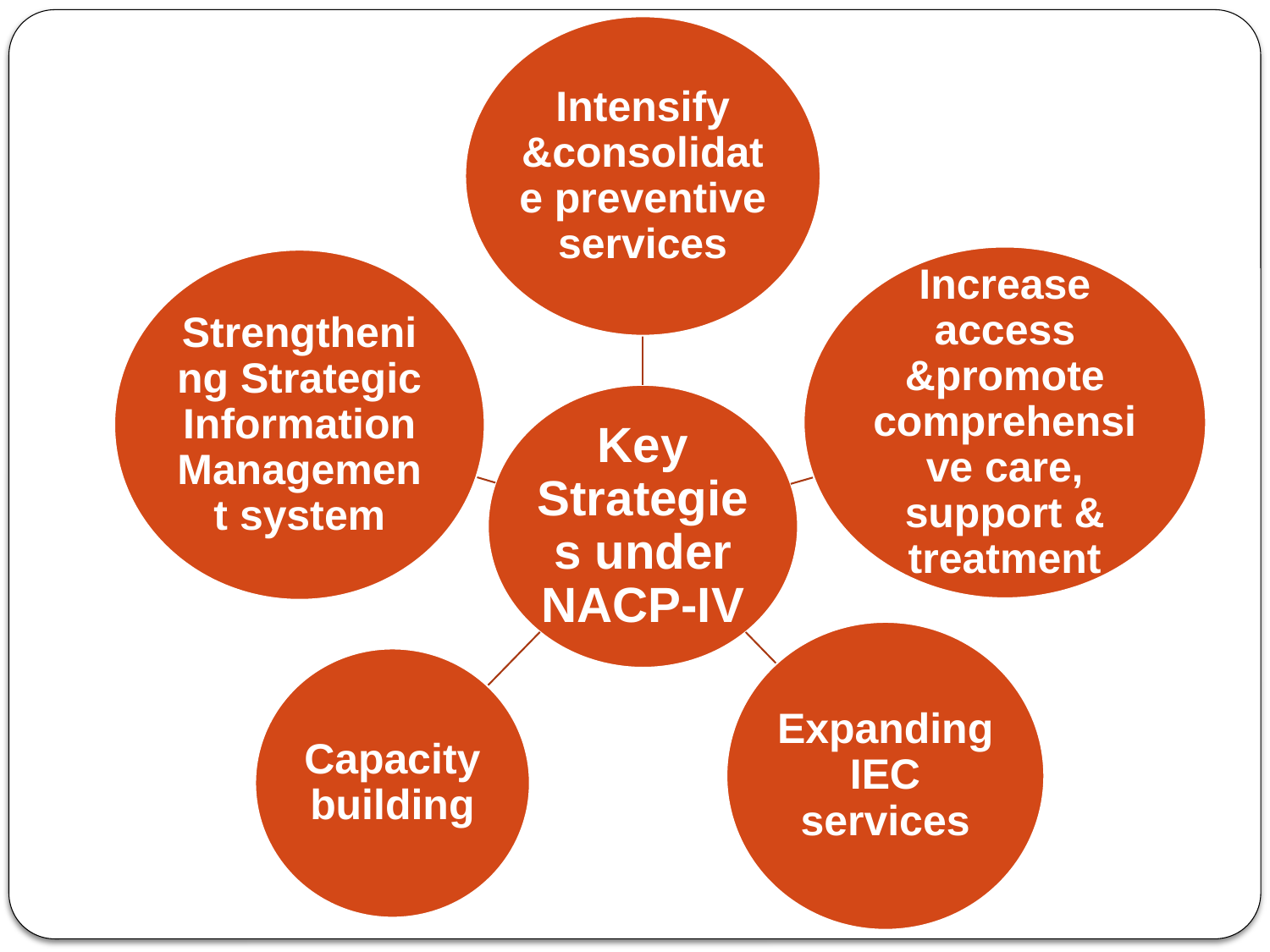

Key Strategies under NACP-IV

Intensify &consolidate preventive services

Increase access &promote comprehensive care, support & treatment

Expanding IEC services

Capacity building

Strengthening Strategic Information Management system